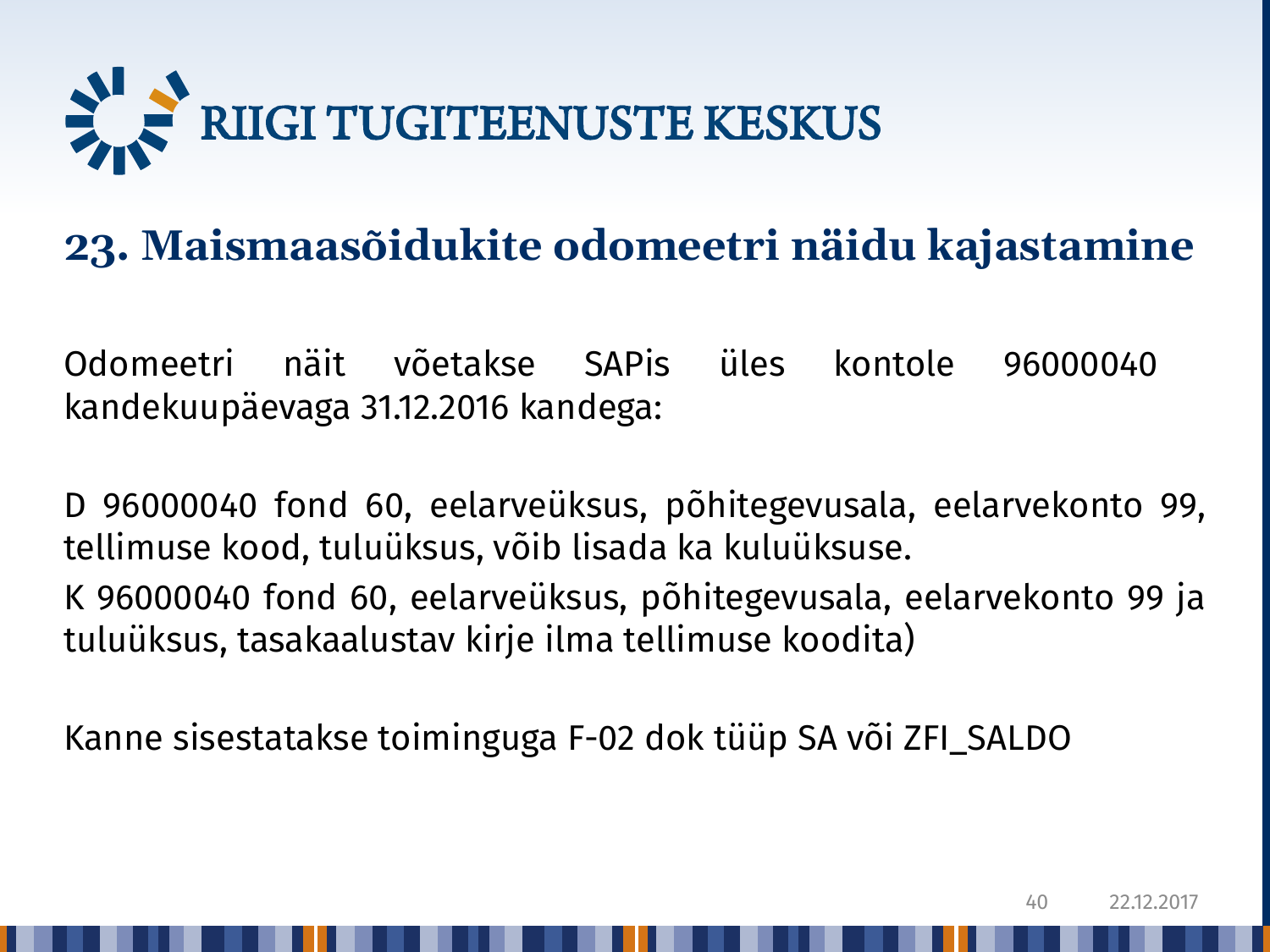

# 23. Maismaasõidukite odomeetri näidu kajastamine

Odomeetri näit võetakse SAPis üles kontole 96000040  kandekuupäevaga 31.12.2016 kandega:

D 96000040 fond 60, eelarveüksus, põhitegevusala, eelarvekonto 99, tellimuse kood, tuluüksus, võib lisada ka kuluüksuse.
K 96000040 fond 60, eelarveüksus, põhitegevusala, eelarvekonto 99 ja tuluüksus, tasakaalustav kirje ilma tellimuse koodita)

Kanne sisestatakse toiminguga F-02 dok tüüp SA või ZFI_SALDO
40
22.12.2017